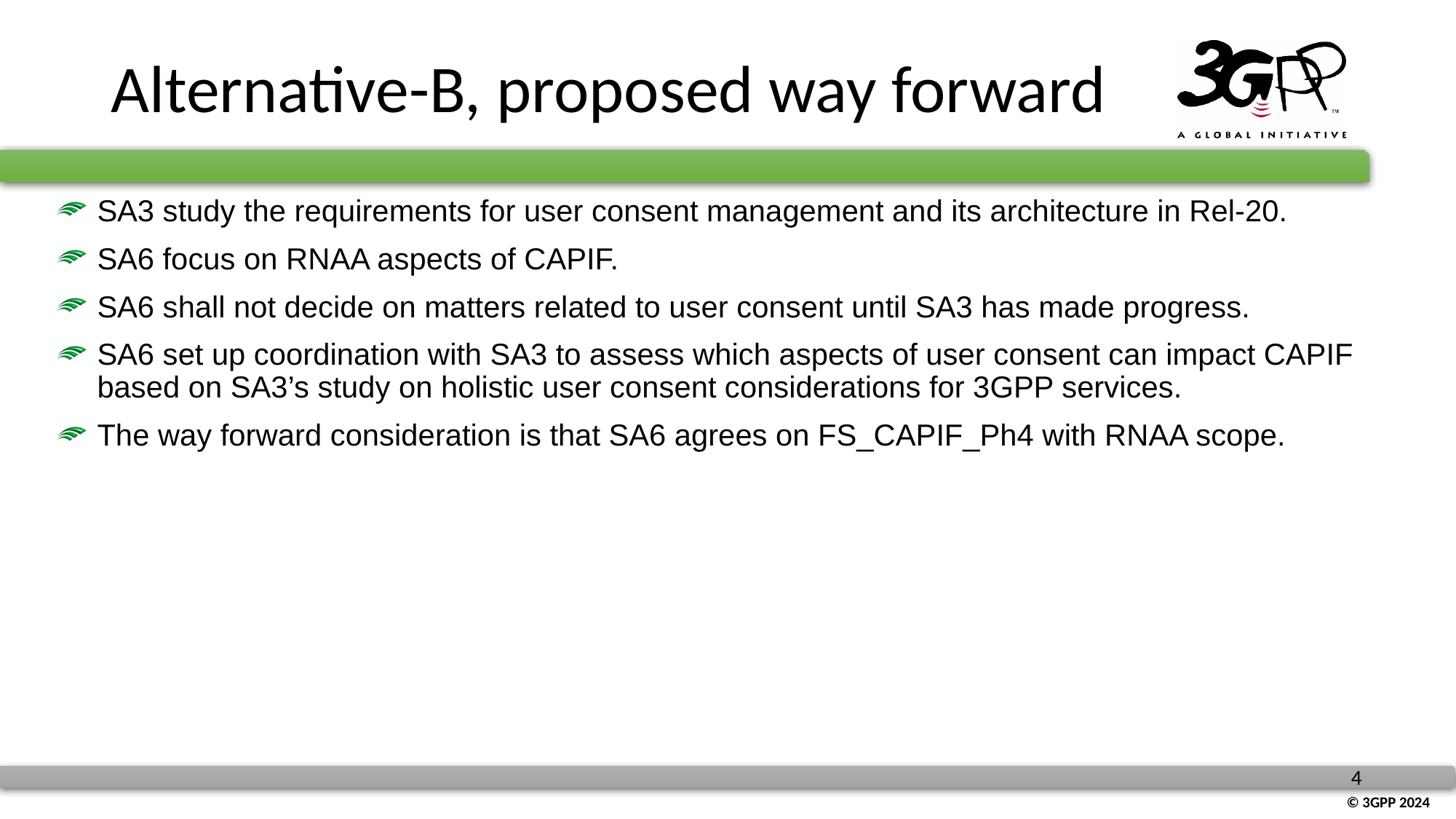

# Alternative-B, proposed way forward
SA3 study the requirements for user consent management and its architecture in Rel-20.
SA6 focus on RNAA aspects of CAPIF.
SA6 shall not decide on matters related to user consent until SA3 has made progress.
SA6 set up coordination with SA3 to assess which aspects of user consent can impact CAPIF based on SA3’s study on holistic user consent considerations for 3GPP services.
The way forward consideration is that SA6 agrees on FS_CAPIF_Ph4 with RNAA scope.